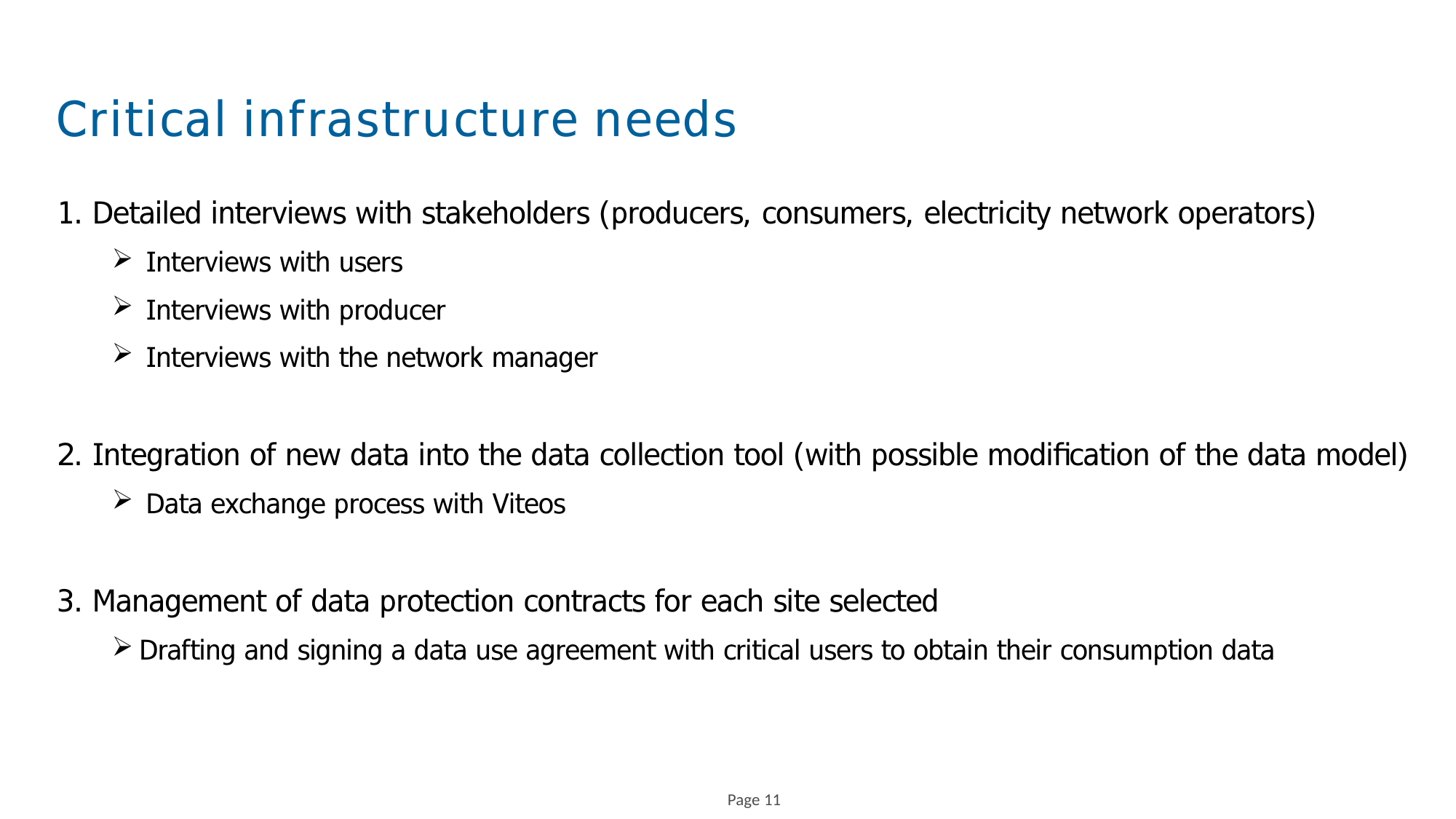

Critical infrastructure needs
1. Detailed interviews with stakeholders (producers, consumers, electricity network operators)
Interviews with users
Interviews with producer
Interviews with the network manager

2. Integration of new data into the data collection tool (with possible modification of the data model)
Data exchange process with Viteos

3. Management of data protection contracts for each site selected
Drafting and signing a data use agreement with critical users to obtain their consumption data